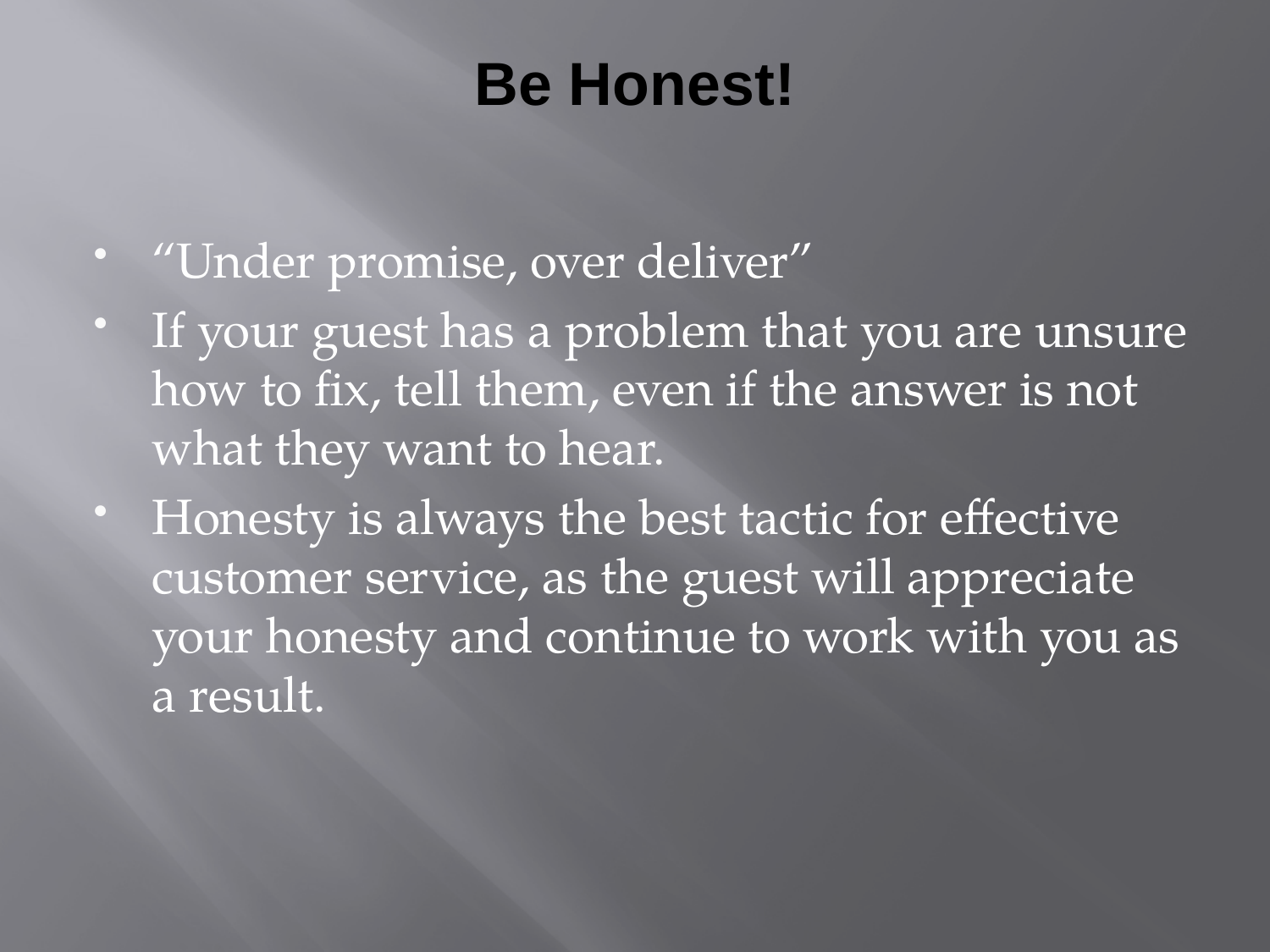

# Be Honest!
“Under promise, over deliver”
If your guest has a problem that you are unsure how to fix, tell them, even if the answer is not what they want to hear.
Honesty is always the best tactic for effective customer service, as the guest will appreciate your honesty and continue to work with you as a result.